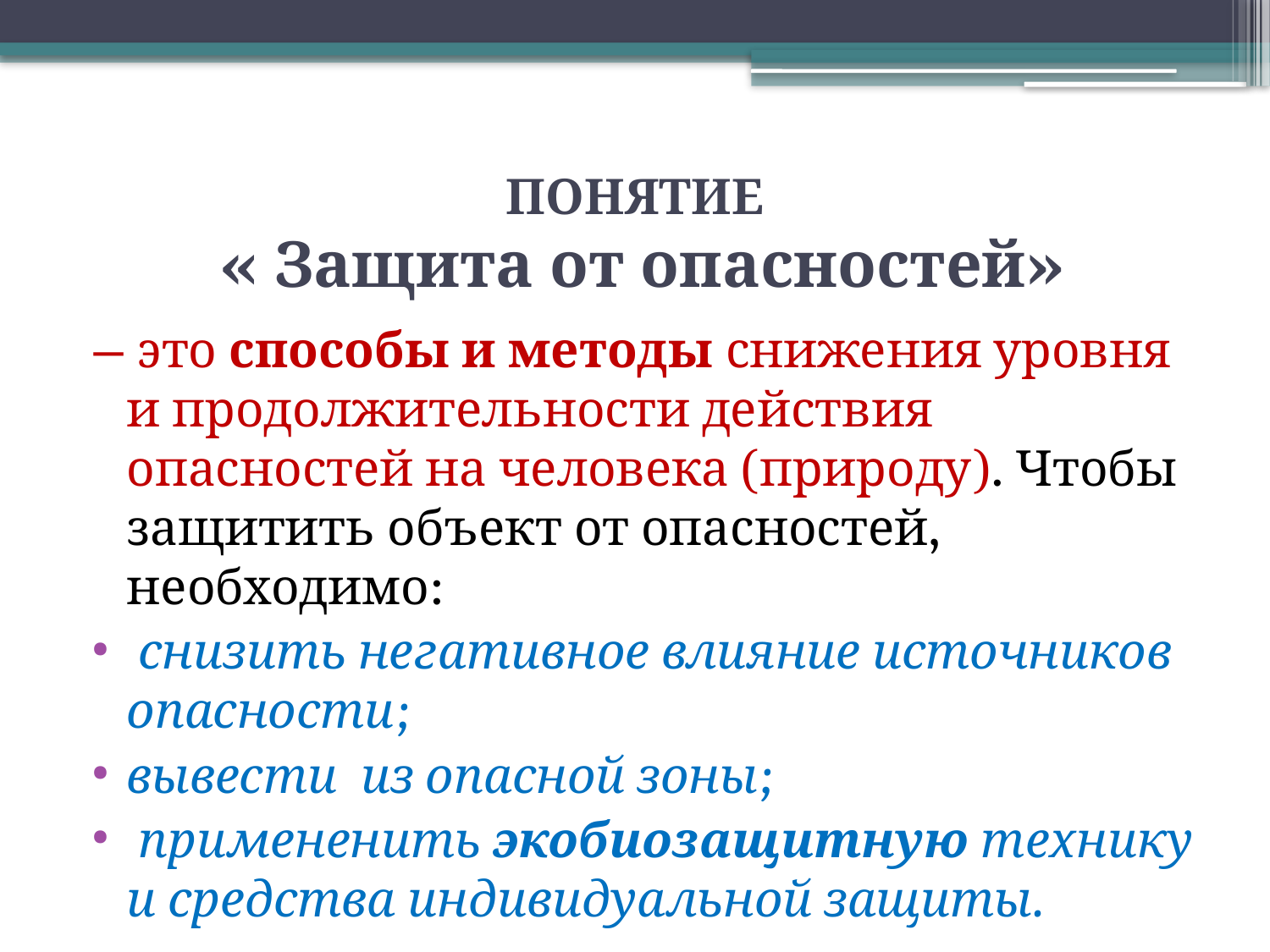

# ПОНЯТИЕ « Защита от опасностей»
– это способы и методы снижения уровня и продолжительности действия опасностей на человека (природу). Чтобы защитить объект от опасностей, необходимо:
 снизить негативное влияние источников опасности;
вывести  из опасной зоны;
 примененить экобиозащитную технику и средства индивидуальной защиты.